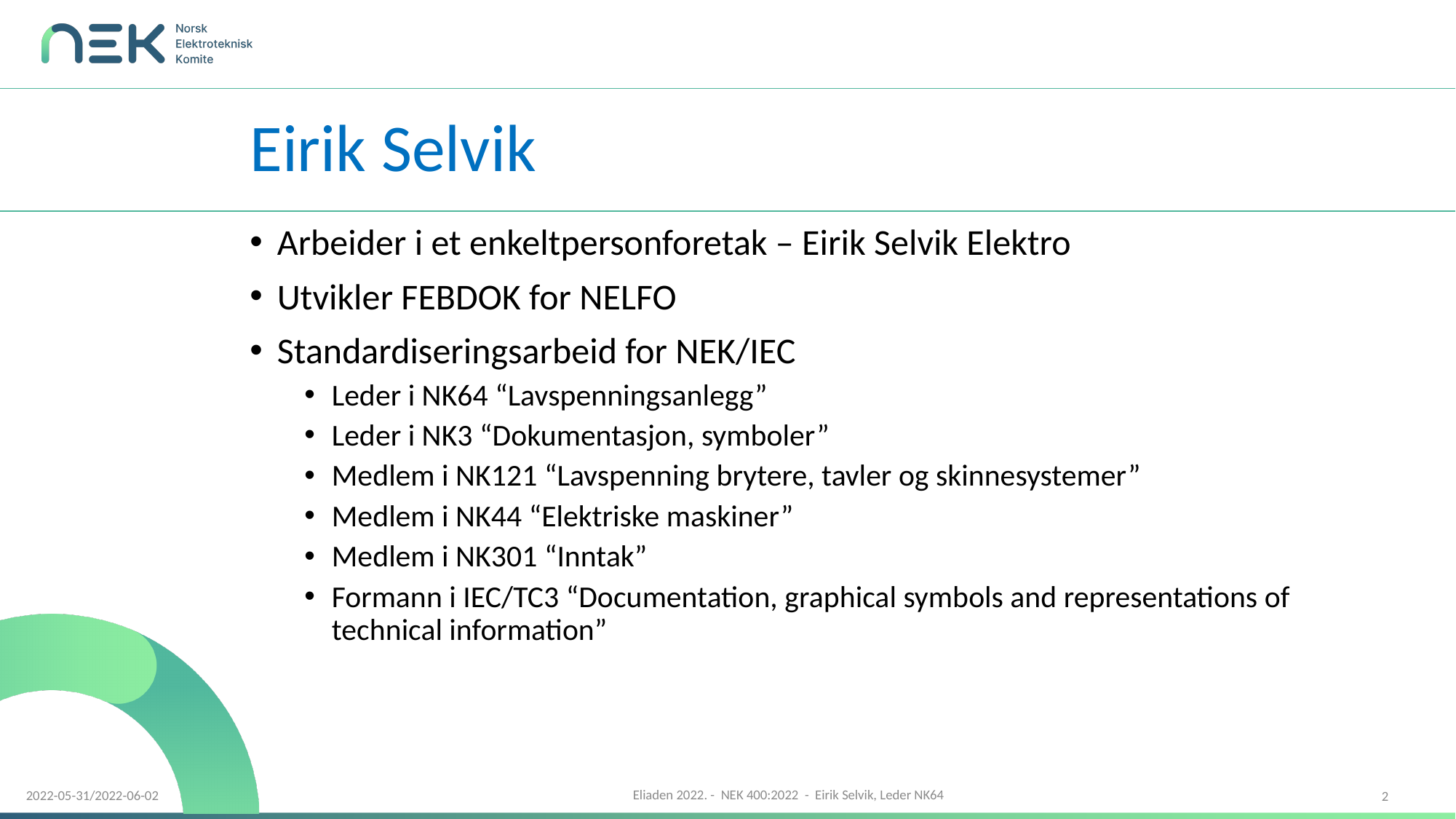

# Eirik Selvik
Arbeider i et enkeltpersonforetak – Eirik Selvik Elektro
Utvikler FEBDOK for NELFO
Standardiseringsarbeid for NEK/IEC
Leder i NK64 “Lavspenningsanlegg”
Leder i NK3 “Dokumentasjon, symboler”
Medlem i NK121 “Lavspenning brytere, tavler og skinnesystemer”
Medlem i NK44 “Elektriske maskiner”
Medlem i NK301 “Inntak”
Formann i IEC/TC3 “Documentation, graphical symbols and representations of technical information”
2
2022-05-31/2022-06-02
Eliaden 2022. -  NEK 400:2022  -  Eirik Selvik, Leder NK64